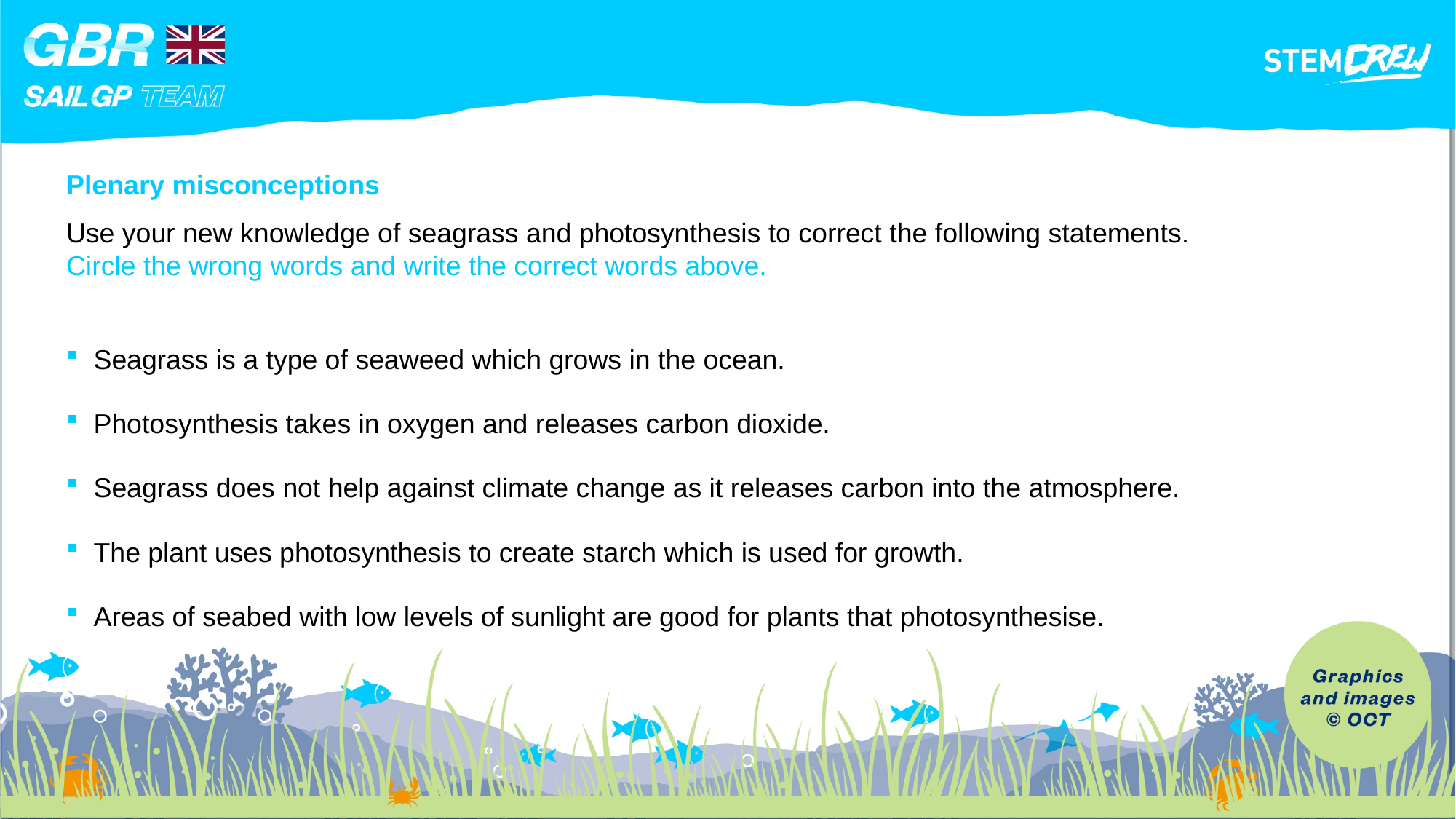

Plenary misconceptions
Use your new knowledge of seagrass and photosynthesis to correct the following statements.
Circle the wrong words and write the correct words above.

Seagrass is a type of seaweed which grows in the ocean.
Photosynthesis takes in oxygen and releases carbon dioxide.
Seagrass does not help against climate change as it releases carbon into the atmosphere.
The plant uses photosynthesis to create starch which is used for growth.
Areas of seabed with low levels of sunlight are good for plants that photosynthesise.